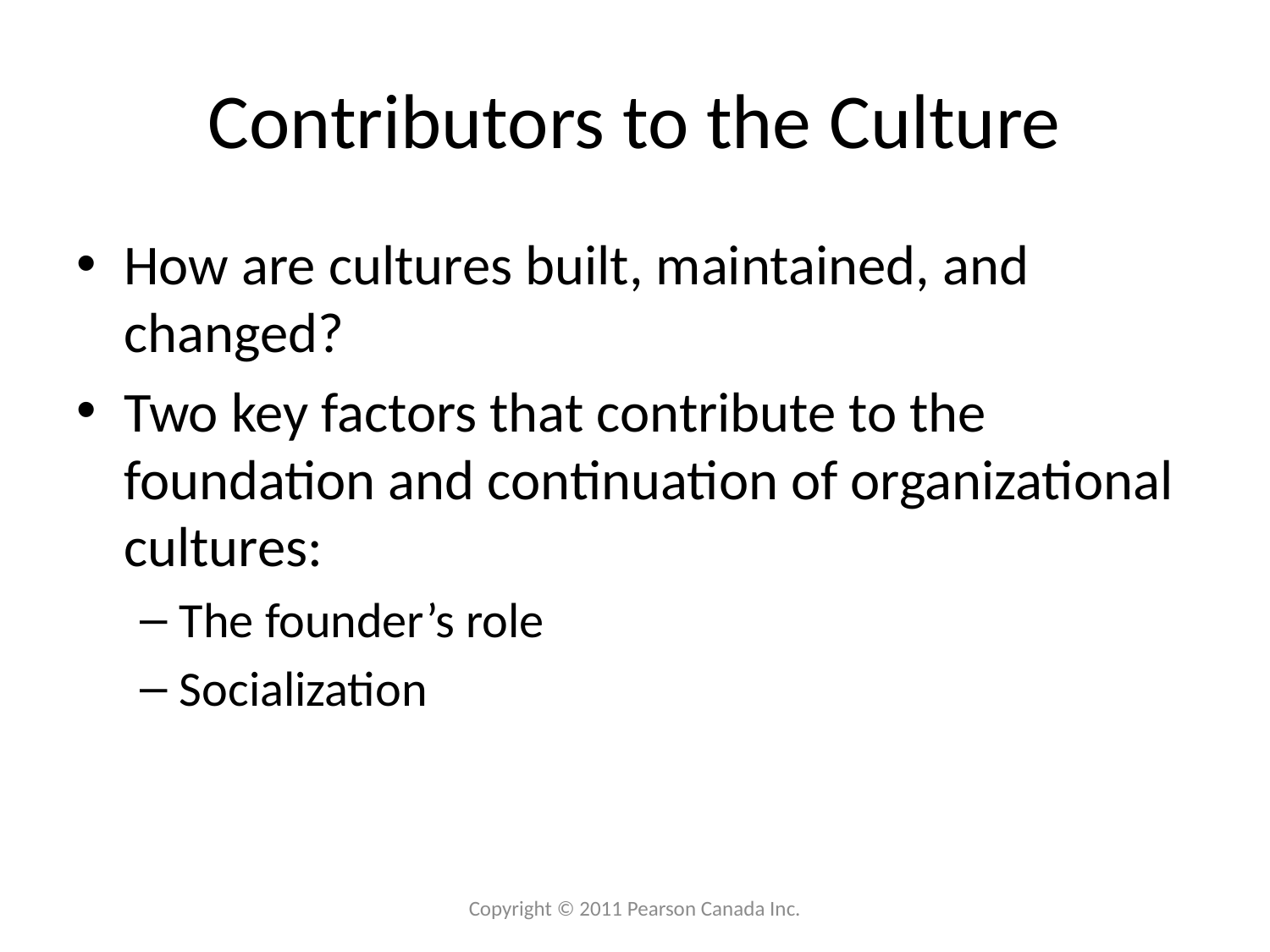

# Contributors to the Culture
How are cultures built, maintained, and changed?
Two key factors that contribute to the foundation and continuation of organizational cultures:
The founder’s role
Socialization
Copyright © 2011 Pearson Canada Inc.